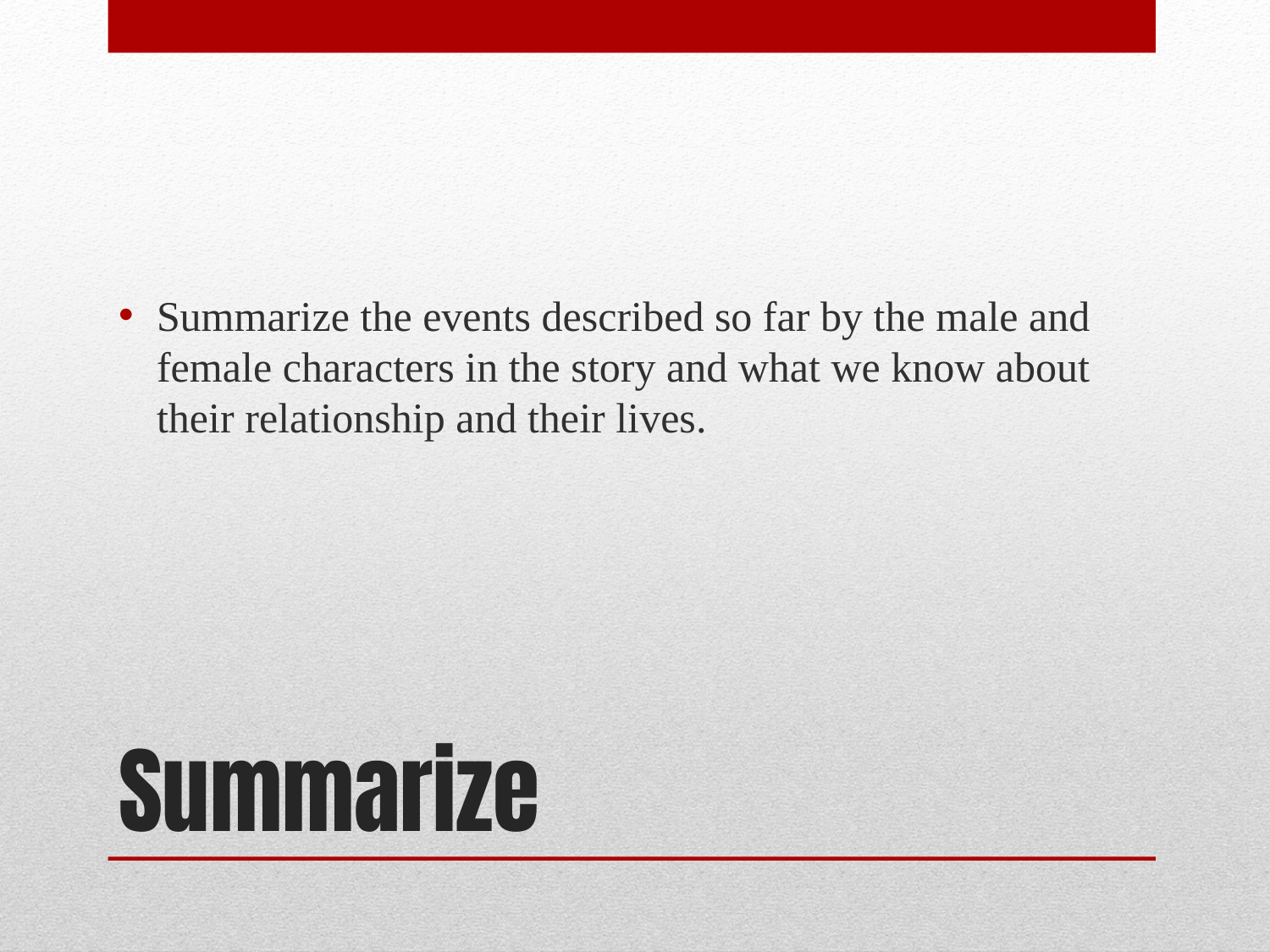

Summarize the events described so far by the male and female characters in the story and what we know about their relationship and their lives.
# Summarize